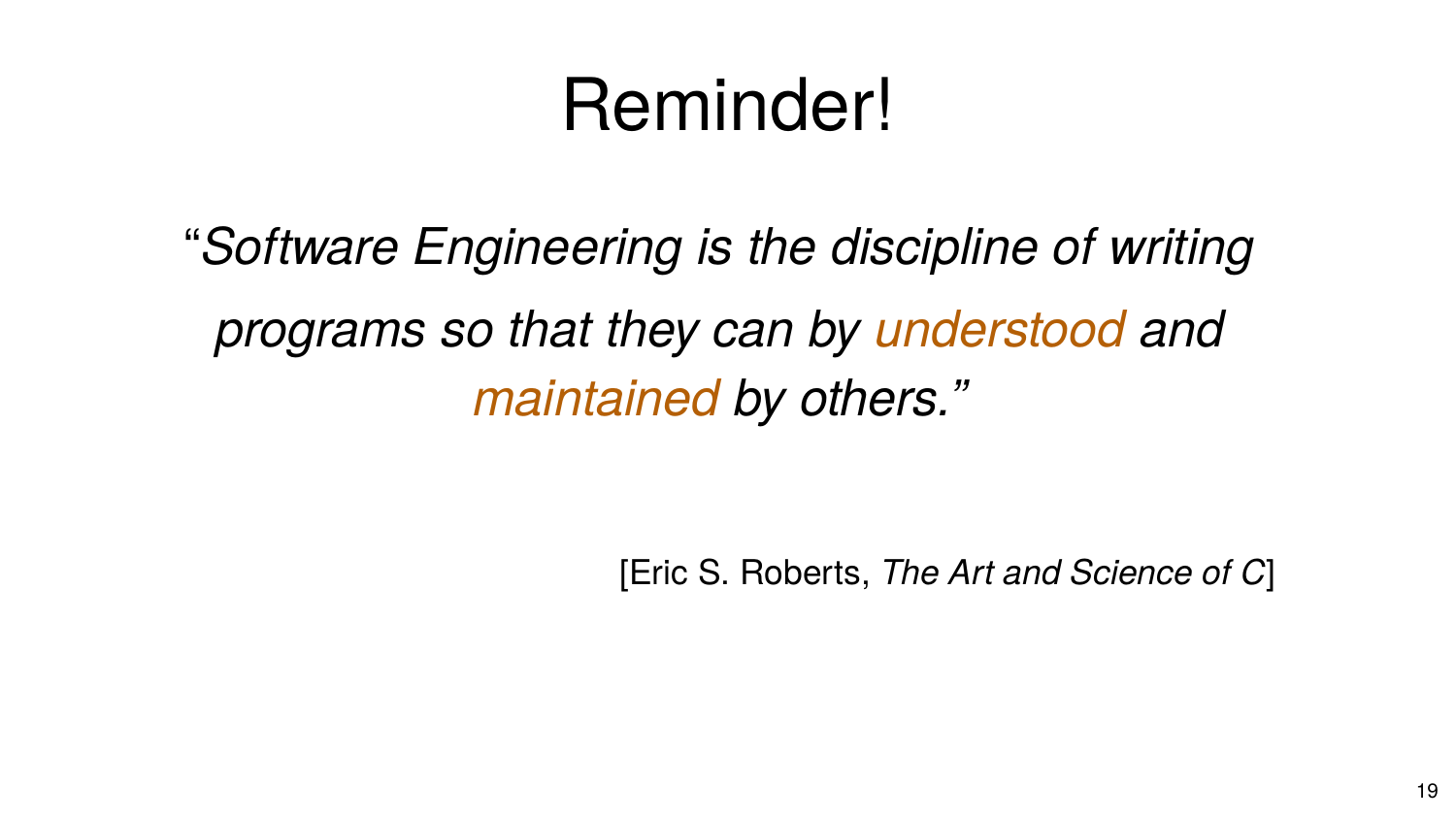

# Reminder!
“Software Engineering is the discipline of writing
programs so that they can by understood and maintained by others.”

[Eric S. Roberts, The Art and Science of C]
19